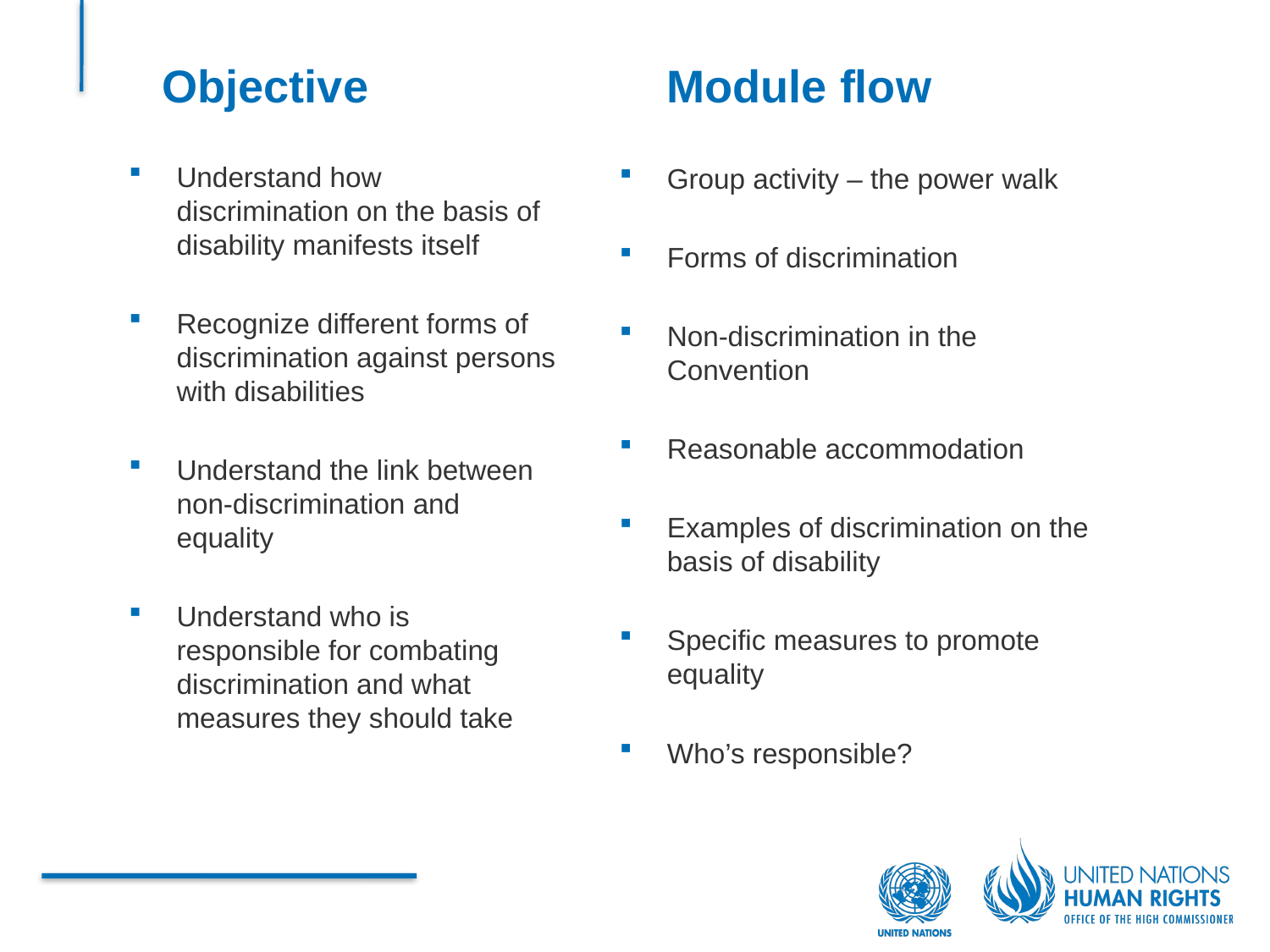

Objective
Module flow
Understand how discrimination on the basis of disability manifests itself

Recognize different forms of discrimination against persons with disabilities

Understand the link between non-discrimination and equality

Understand who is responsible for combating discrimination and what measures they should take
Group activity – the power walk

Forms of discrimination

Non-discrimination in the Convention

Reasonable accommodation

Examples of discrimination on the basis of disability

Specific measures to promote equality

Who’s responsible?